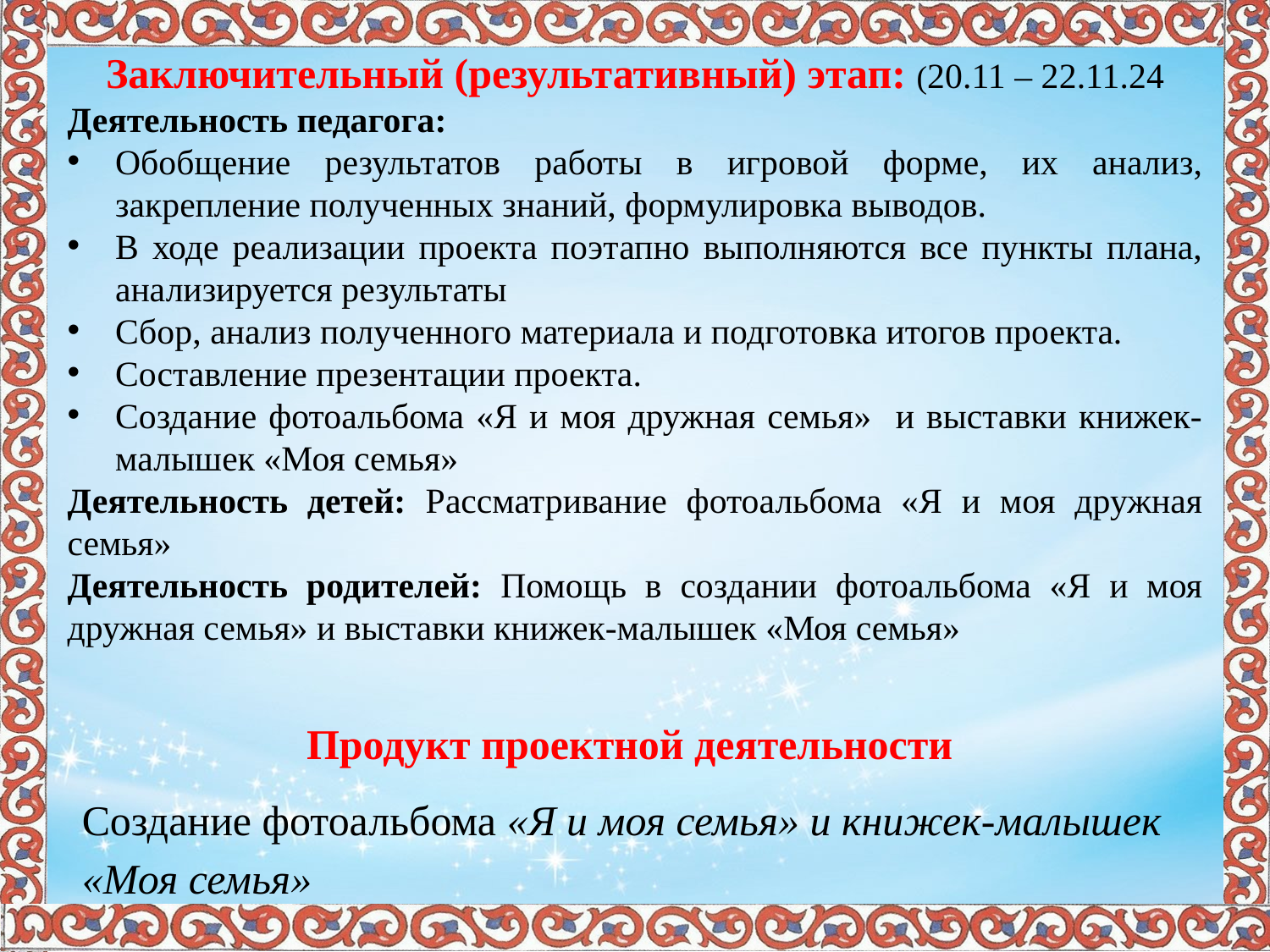

Заключительный (результативный) этап: (20.11 – 22.11.24
Деятельность педагога:
Обобщение результатов работы в игровой форме, их анализ, закрепление полученных знаний, формулировка выводов.
В ходе реализации проекта поэтапно выполняются все пункты плана, анализируется результаты
Сбор, анализ полученного материала и подготовка итогов проекта.
Составление презентации проекта.
Создание фотоальбома «Я и моя дружная семья»  и выставки книжек-малышек «Моя семья»
Деятельность детей: Рассматривание фотоальбома «Я и моя дружная семья»
Деятельность родителей: Помощь в создании фотоальбома «Я и моя дружная семья» и выставки книжек-малышек «Моя семья»
Продукт проектной деятельности
Создание фотоальбома «Я и моя семья» и книжек-малышек «Моя семья»